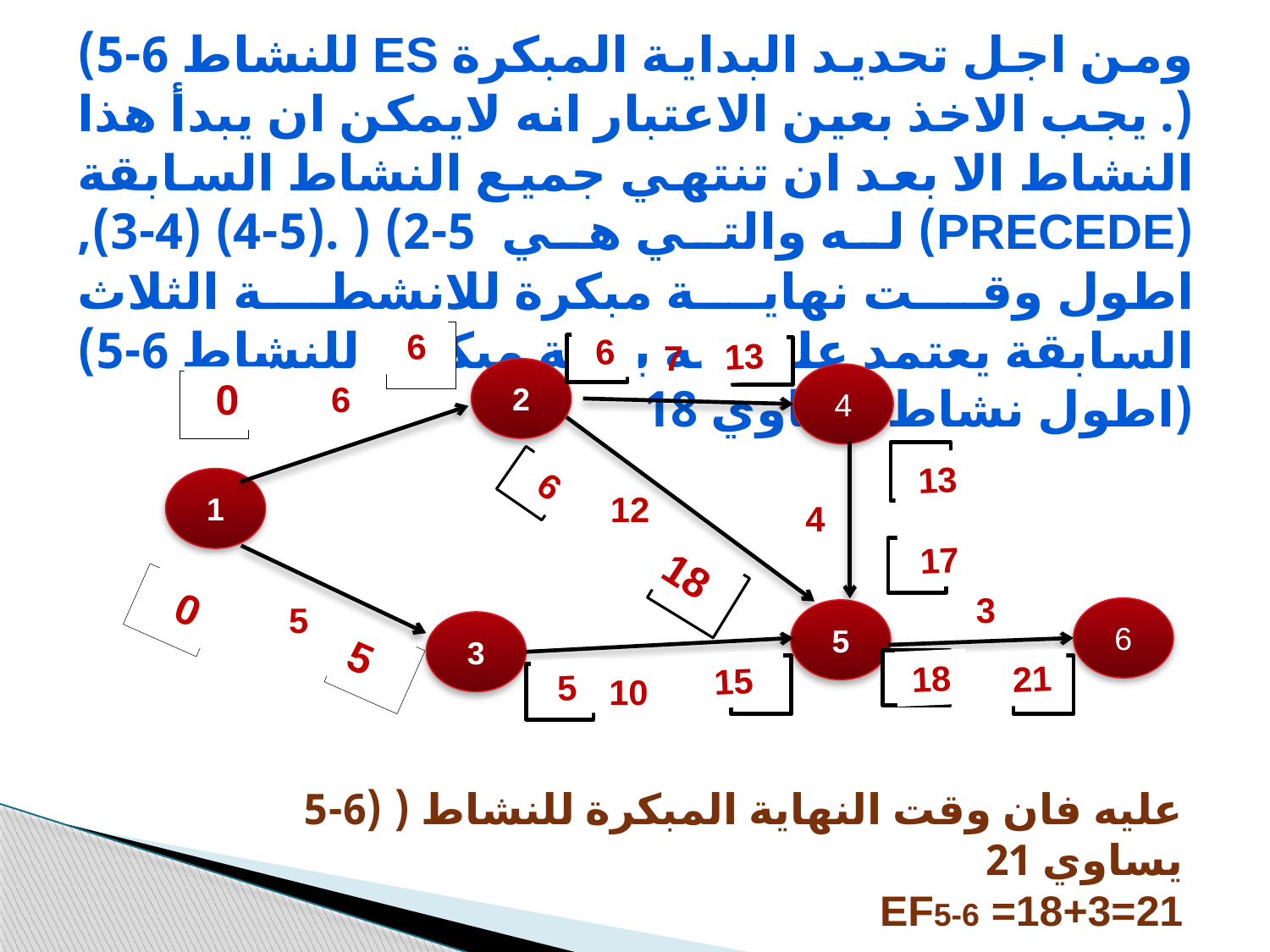

ومن اجل تحديد البداية المبكرة ES للنشاط 6-5) (. يجب الاخذ بعين الاعتبار انه لايمكن ان يبدأ هذا النشاط الا بعد ان تنتهي جميع النشاط السابقة (Precede) له والتي هي  5-2) ( .(5-4) (4-3), اطول وقت نهاية مبكرة للانشطة الثلاث السابقة يعتمد على انه بداية مبكرة  للنشاط 6-5) (اطول نشاط يساوي 18
6

6
13
7

2
4
0

6

13

6
1
12
4
17

18

0
3
5
6
5
3
5

18
21
15

5

10
عليه فان وقت النهاية المبكرة للنشاط ( (6-5 يساوي 21
EF5-6 =18+3=21